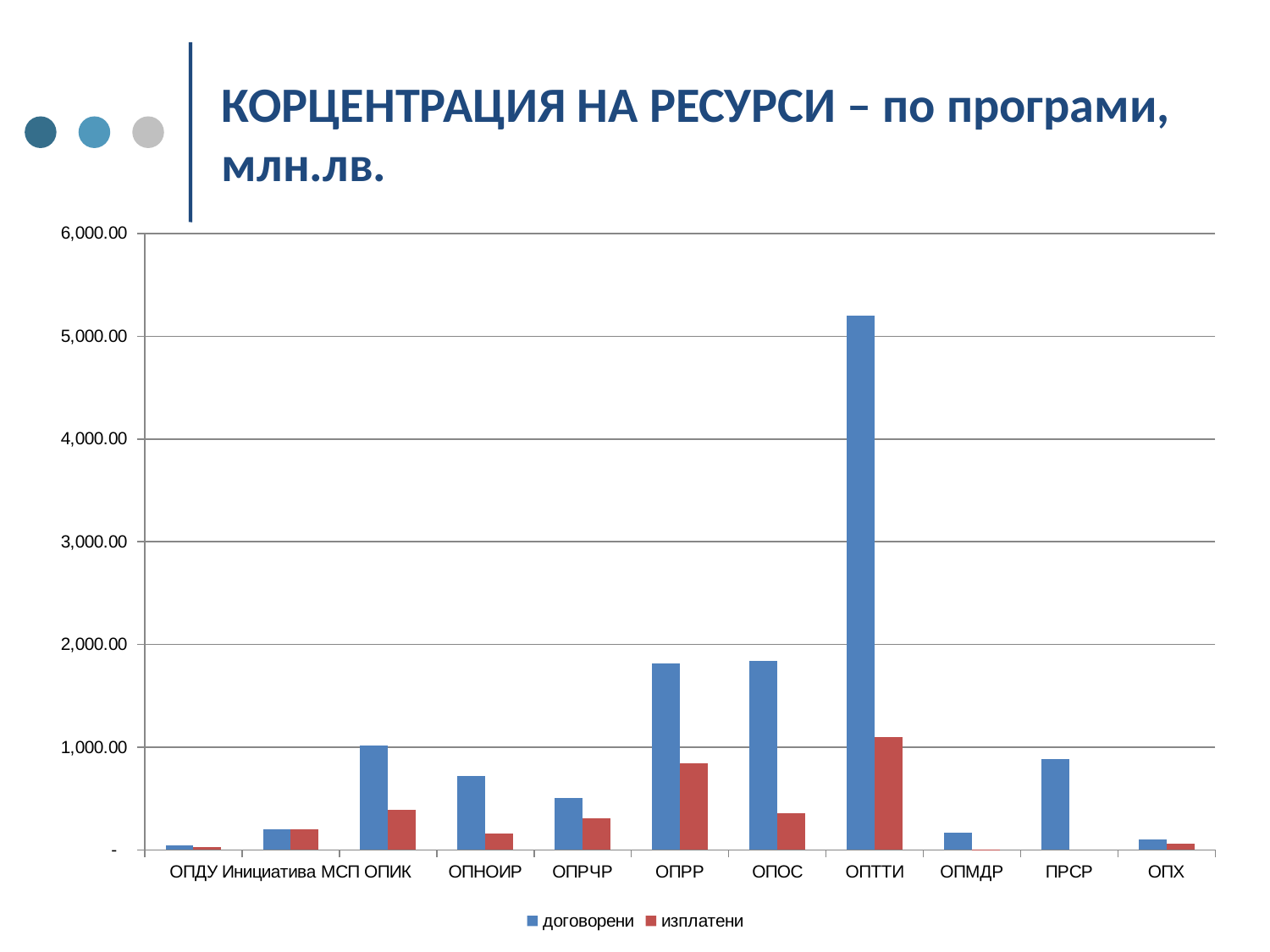

# КОРЦЕНТРАЦИЯ НА РЕСУРСИ – по програми, млн.лв.

### Chart

| Category | договорени | изплатени |
|---|---|---|
| ОПДУ | 42.1 | 25.3 |
| Инициатива МСП | 199.5 | 199.5 |
| ОПИК | 1017.5 | 386.8 |
| ОПНОИР | 722.6 | 159.4 |
| ОПРЧР | 502.1 | 306.2 |
| ОПРР | 1812.5 | 845.0 |
| ОПОС | 1840.5 | 358.0 |
| ОПТТИ | 5203.5 | 1098.3 |
| ОПМДР | 171.3 | 4.2 |
| ПРСР | 886.9999999999999 | None |
| ОПХ | 105.2 | 61.7 |